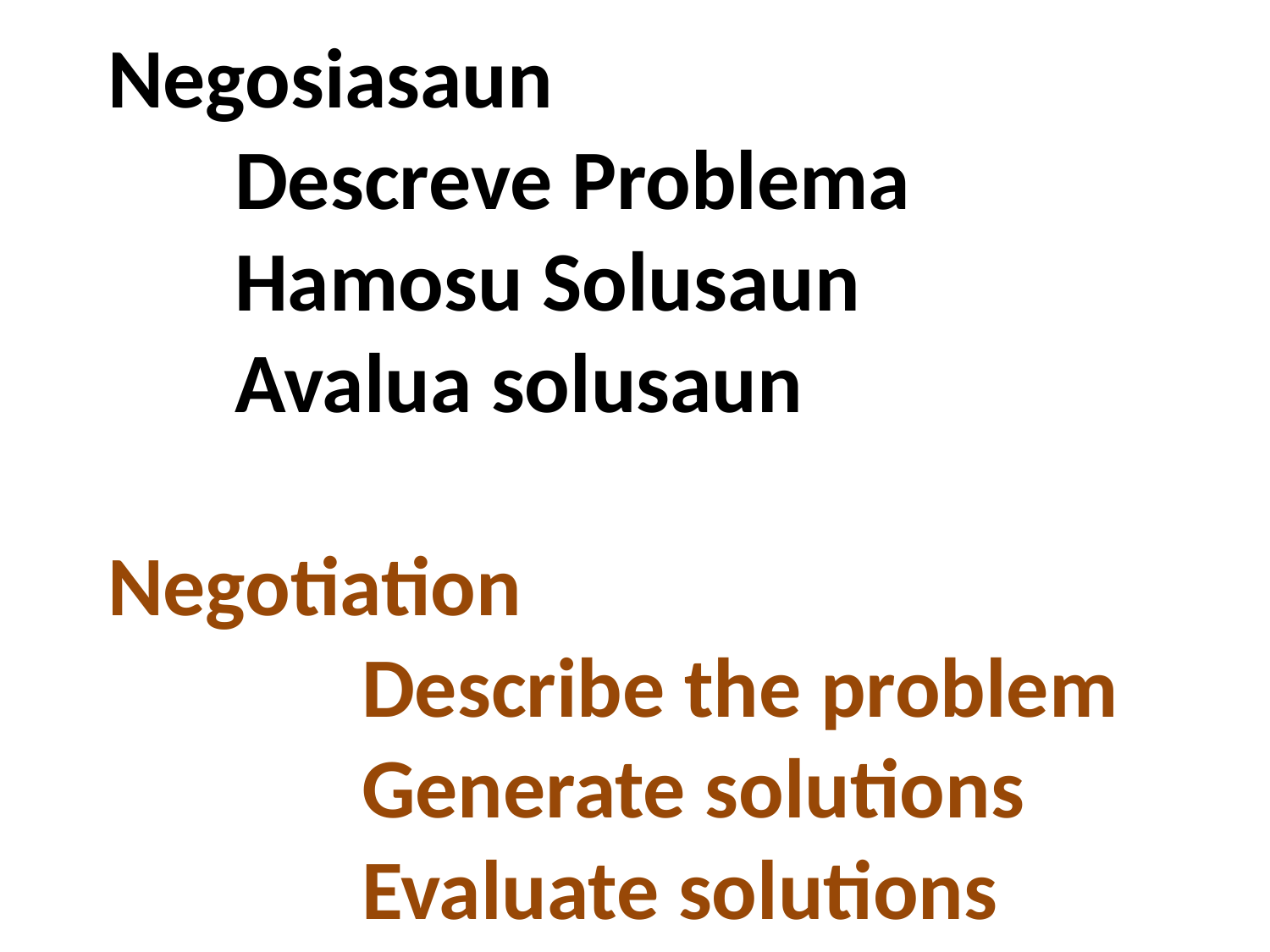

Negosiasaun
	Descreve Problema
	Hamosu Solusaun
	Avalua solusaun
Negotiation
		Describe the problem
		Generate solutions
		Evaluate solutions